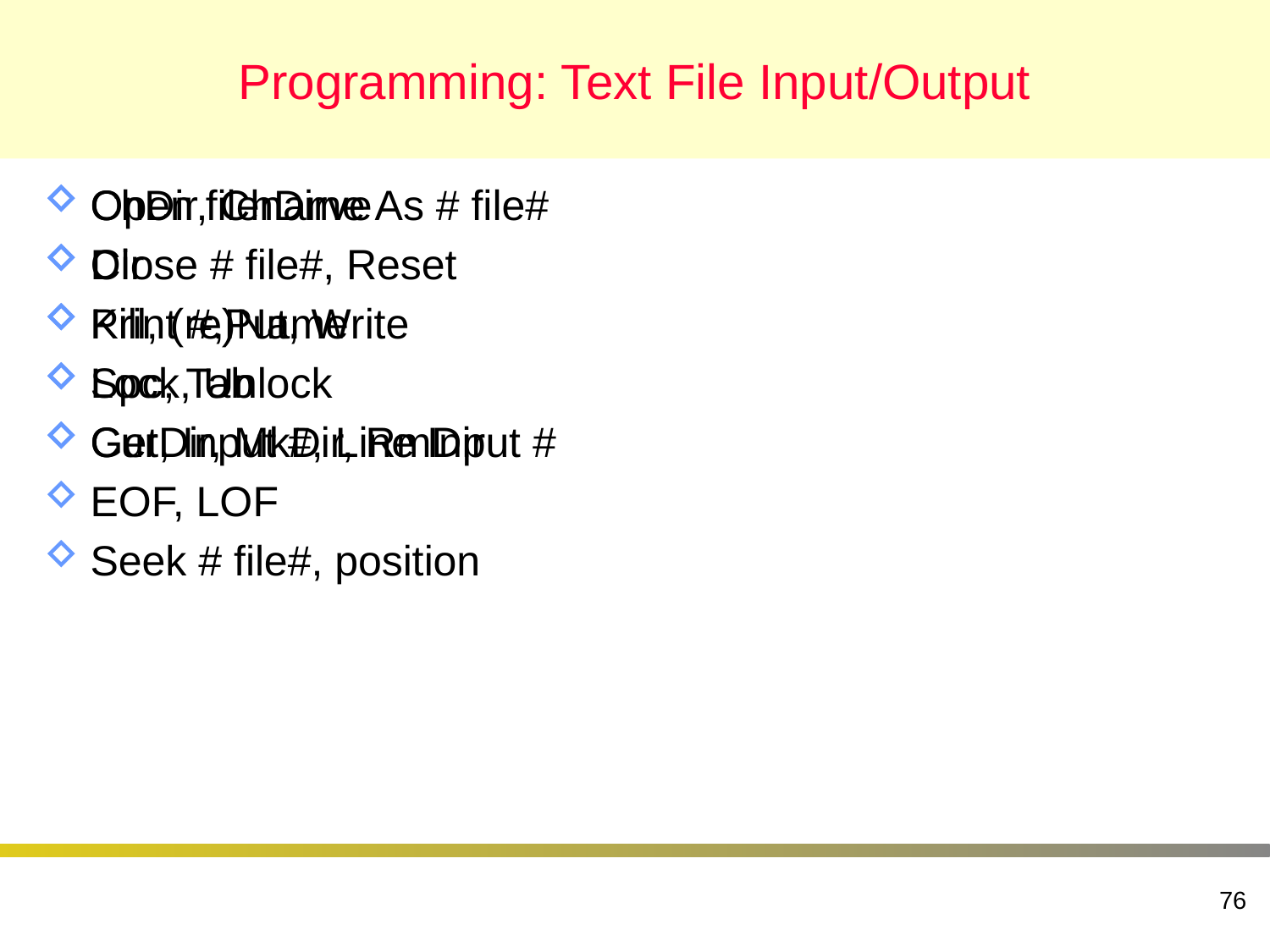

# Programming: Text File Input/Output
Open filename As # file#
Close # file#, Reset
Print #,Put, Write
Spc, Tab
Get, Input #, Line Input #
EOF, LOF
Seek # file#, position
ChDir, ChDirve
Dir
Kill, (re)Name
Lock, Unlock
CurDir, MkDir, RmDir
76